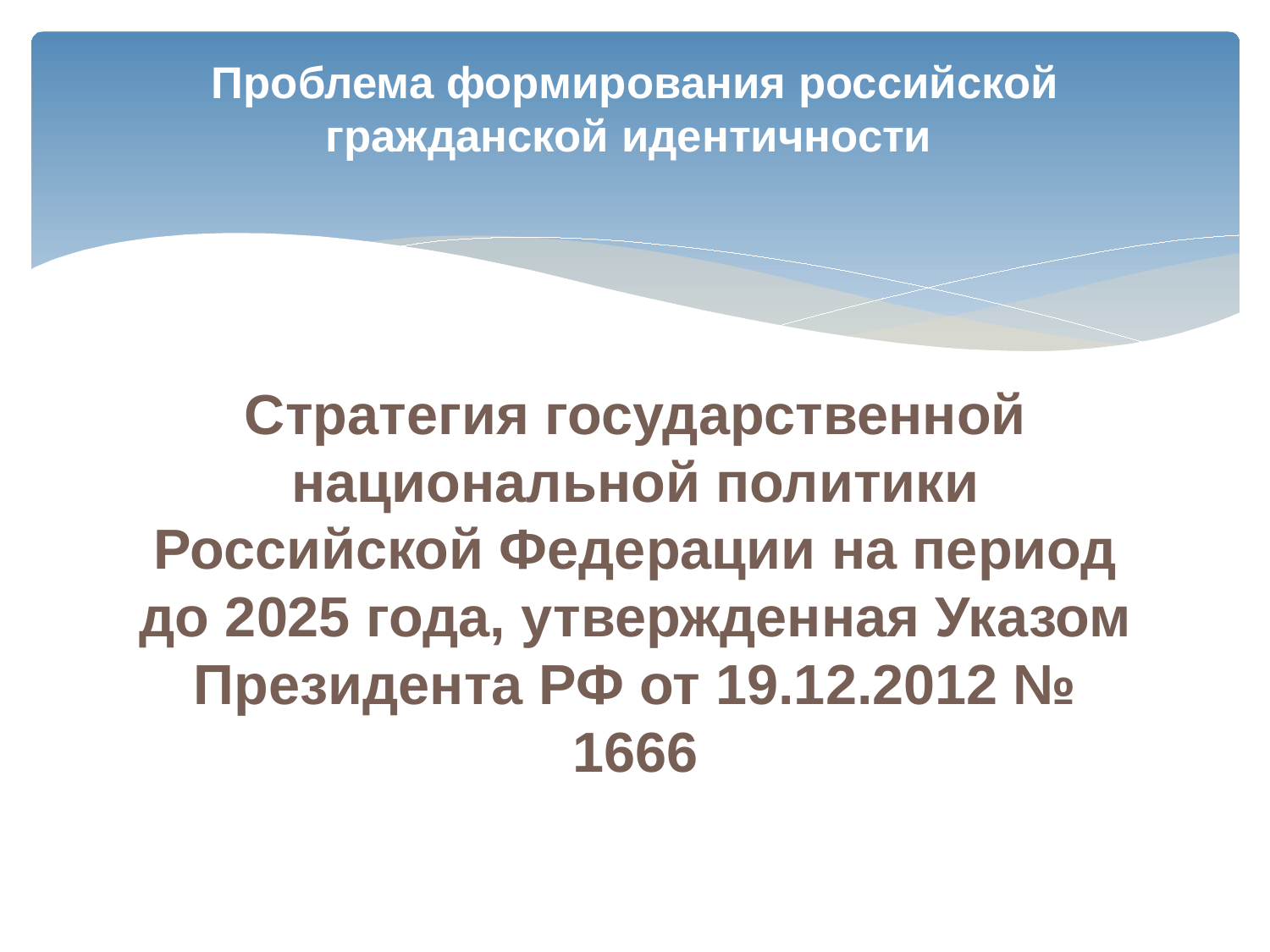

# Проблема формирования российской гражданской идентичности
Стратегия государственной национальной политики Российской Федерации на период до 2025 года, утвержденная Указом Президента РФ от 19.12.2012 № 1666